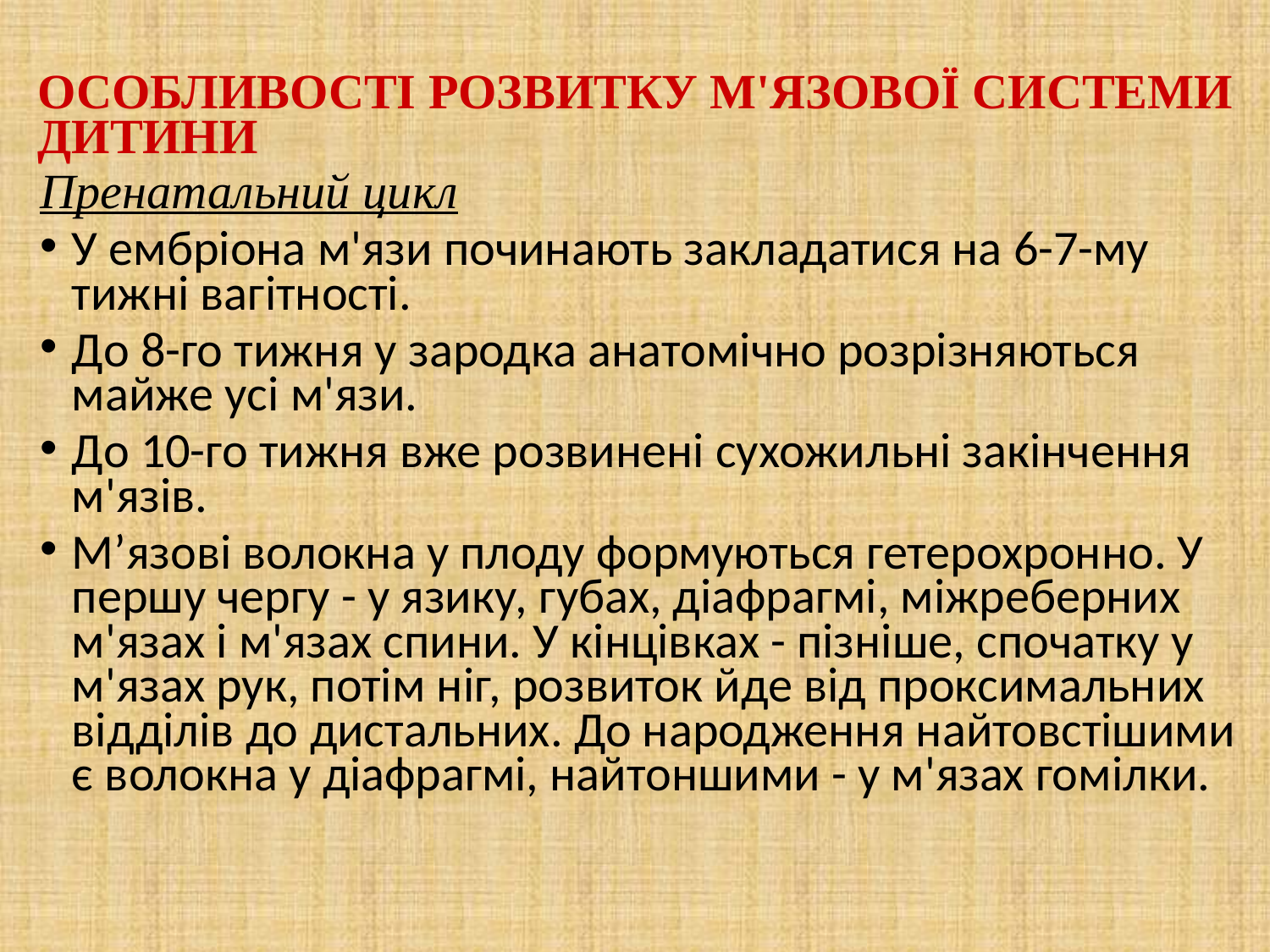

# ОСОБЛИВОСТІ РОЗВИТКУ М'ЯЗОВОЇ СИСТЕМИ ДИТИНИ
Пренатальний цикл
У ембріона м'язи починають закладатися на 6-7-му тижні вагітності.
До 8-го тижня у зародка анатомічно розрізняються майже усі м'язи.
До 10-го тижня вже розвинені сухожильні закінчення м'язів.
М’язові волокна у плоду формуються гетерохронно. У першу чергу - у язику, губах, діафрагмі, міжреберних м'язах і м'язах спини. У кінцівках - пізніше, спочатку у м'язах рук, потім ніг, розвиток йде від проксимальних відділів до дистальних. До народження найтовстішими є волокна у діафрагмі, найтоншими - у м'язах гомілки.